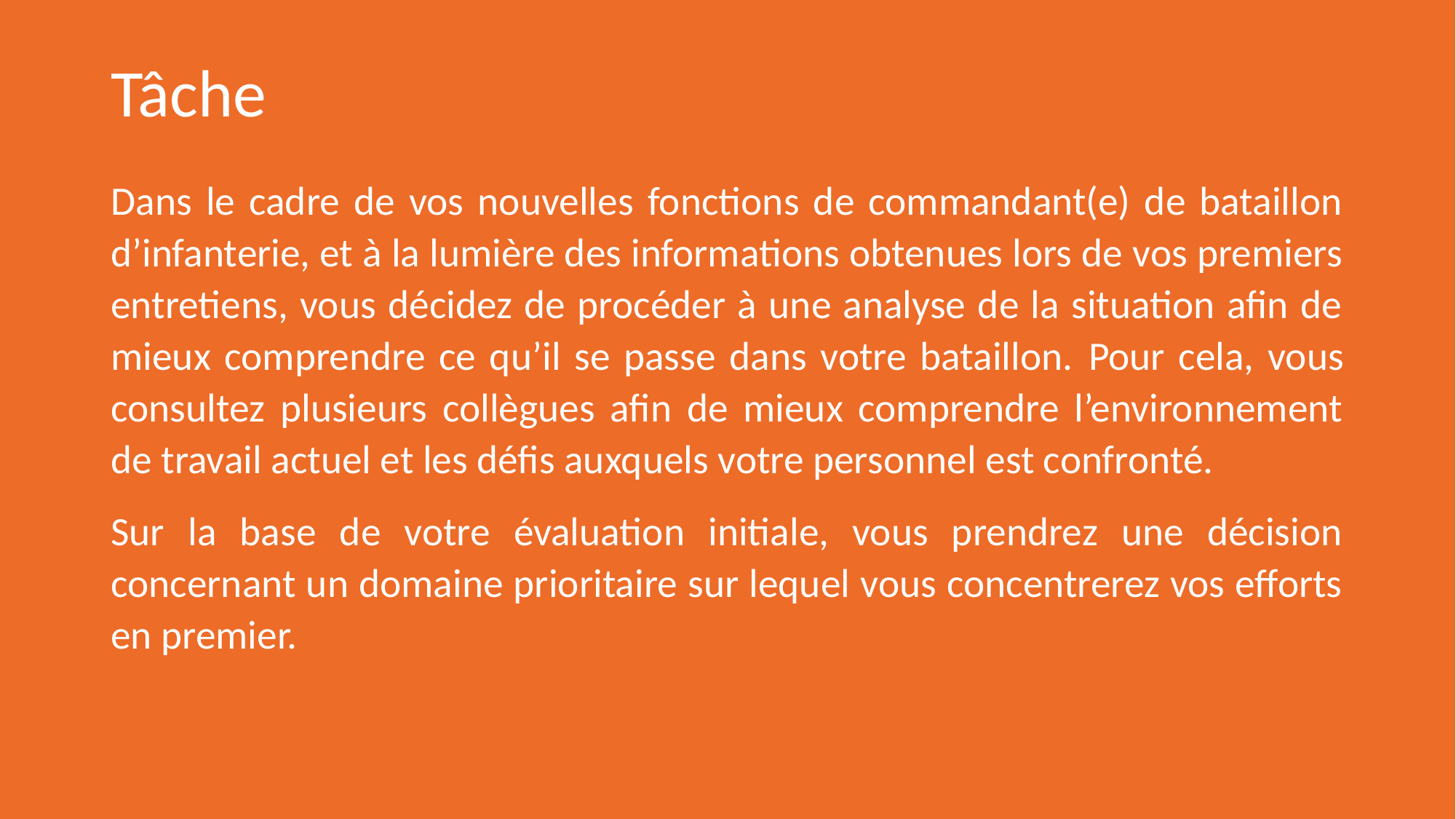

# Tâche
Dans le cadre de vos nouvelles fonctions de commandant(e) de bataillon d’infanterie, et à la lumière des informations obtenues lors de vos premiers entretiens, vous décidez de procéder à une analyse de la situation afin de mieux comprendre ce qu’il se passe dans votre bataillon. Pour cela, vous consultez plusieurs collègues afin de mieux comprendre l’environnement de travail actuel et les défis auxquels votre personnel est confronté.
Sur la base de votre évaluation initiale, vous prendrez une décision concernant un domaine prioritaire sur lequel vous concentrerez vos efforts en premier.